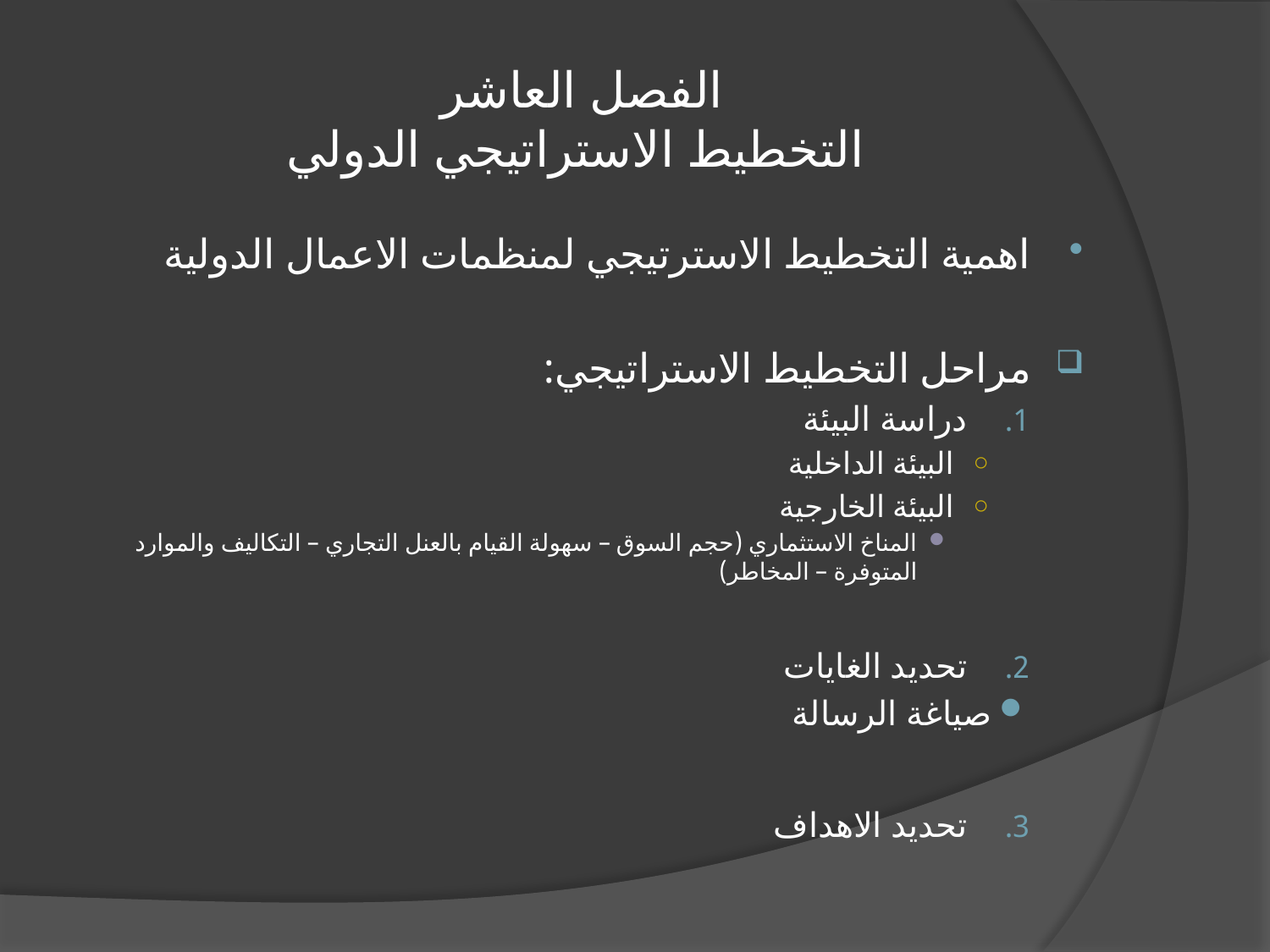

# الفصل العاشر التخطيط الاستراتيجي الدولي
اهمية التخطيط الاسترتيجي لمنظمات الاعمال الدولية

مراحل التخطيط الاستراتيجي:
دراسة البيئة
البيئة الداخلية
البيئة الخارجية
المناخ الاستثماري (حجم السوق – سهولة القيام بالعنل التجاري – التكاليف والموارد المتوفرة – المخاطر)

تحديد الغايات
صياغة الرسالة

تحديد الاهداف